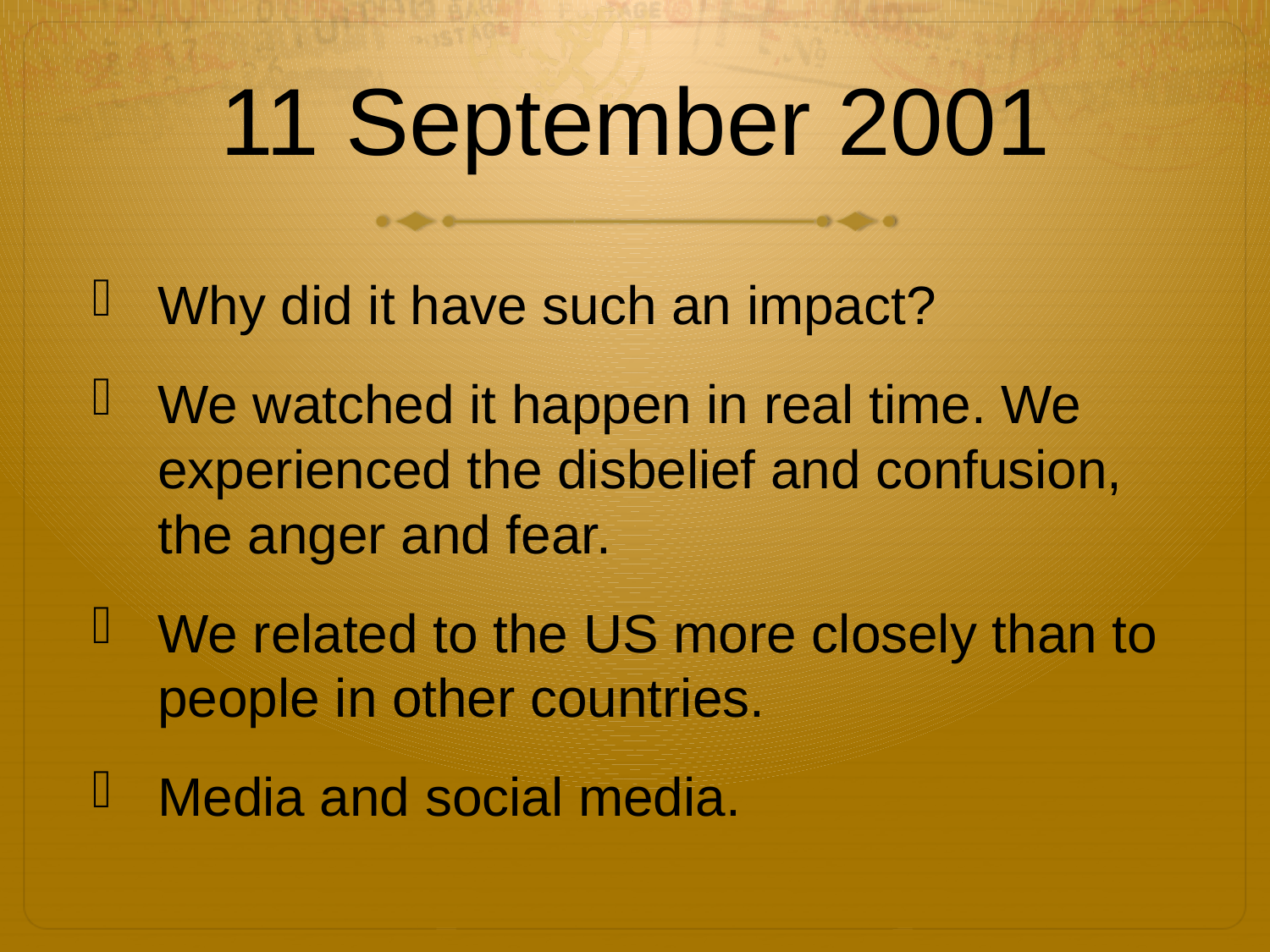

# 11 September 2001
Why did it have such an impact?
We watched it happen in real time. We experienced the disbelief and confusion, the anger and fear.
We related to the US more closely than to people in other countries.
Media and social media.